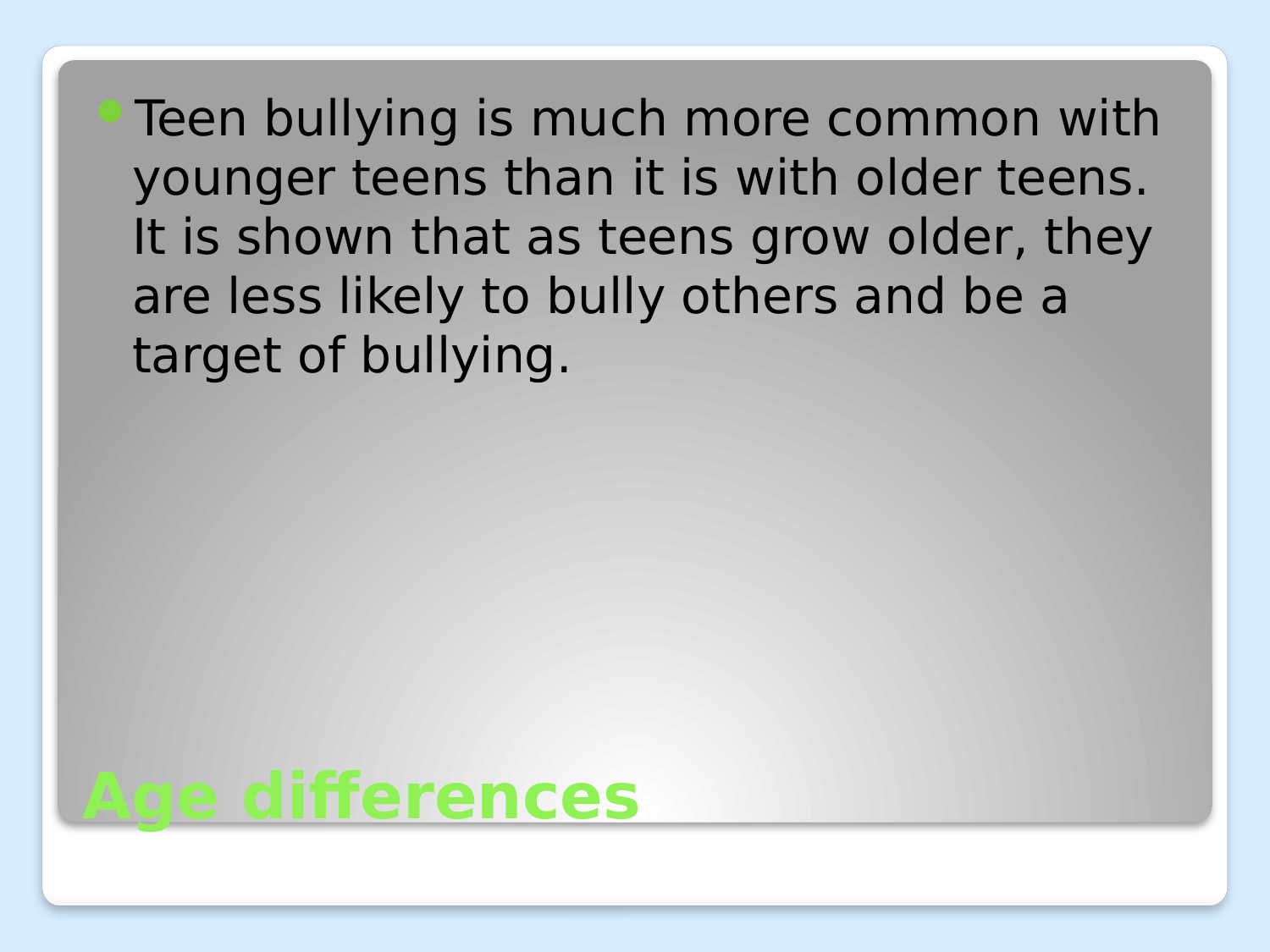

Teen bullying is much more common with younger teens than it is with older teens.  It is shown that as teens grow older, they are less likely to bully others and be a target of bullying.
# Age differences